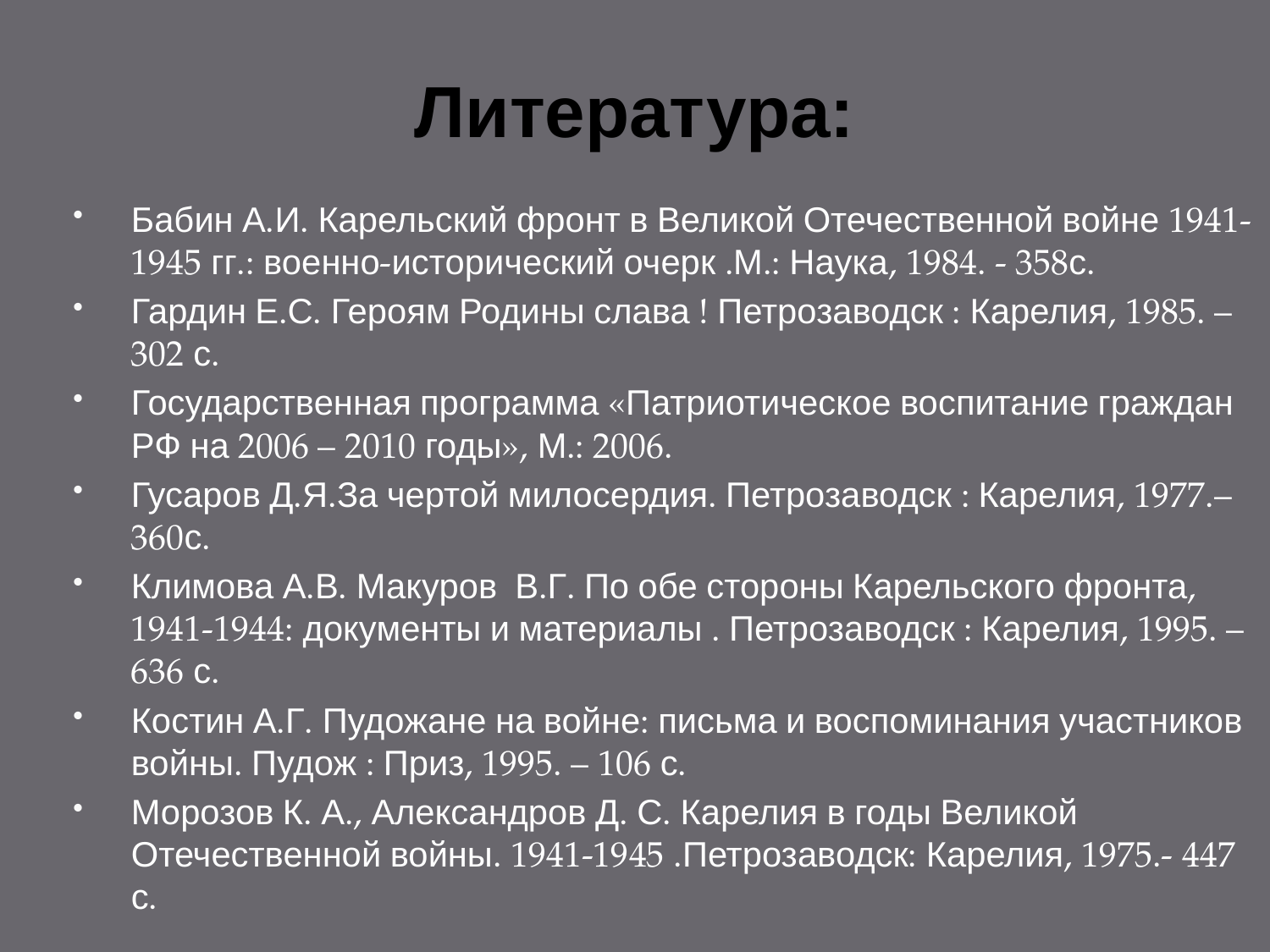

# Литература:
Бабин А.И. Карельский фронт в Великой Отечественной войне 1941-1945 гг.: военно-исторический очерк .М.: Наука, 1984. - 358с.
Гардин Е.С. Героям Родины слава ! Петрозаводск : Карелия, 1985. – 302 с.
Государственная программа «Патриотическое воспитание граждан РФ на 2006 – 2010 годы», М.: 2006.
Гусаров Д.Я.За чертой милосердия. Петрозаводск : Карелия, 1977.– 360с.
Климова А.В. Макуров  В.Г. По обе стороны Карельского фронта, 1941-1944: документы и материалы . Петрозаводск : Карелия, 1995. – 636 с.
Костин А.Г. Пудожане на войне: письма и воспоминания участников войны. Пудож : Приз, 1995. – 106 с.
Морозов К. А., Александров Д. С. Карелия в годы Великой Отечественной войны. 1941-1945 .Петрозаводск: Карелия, 1975.- 447 с.